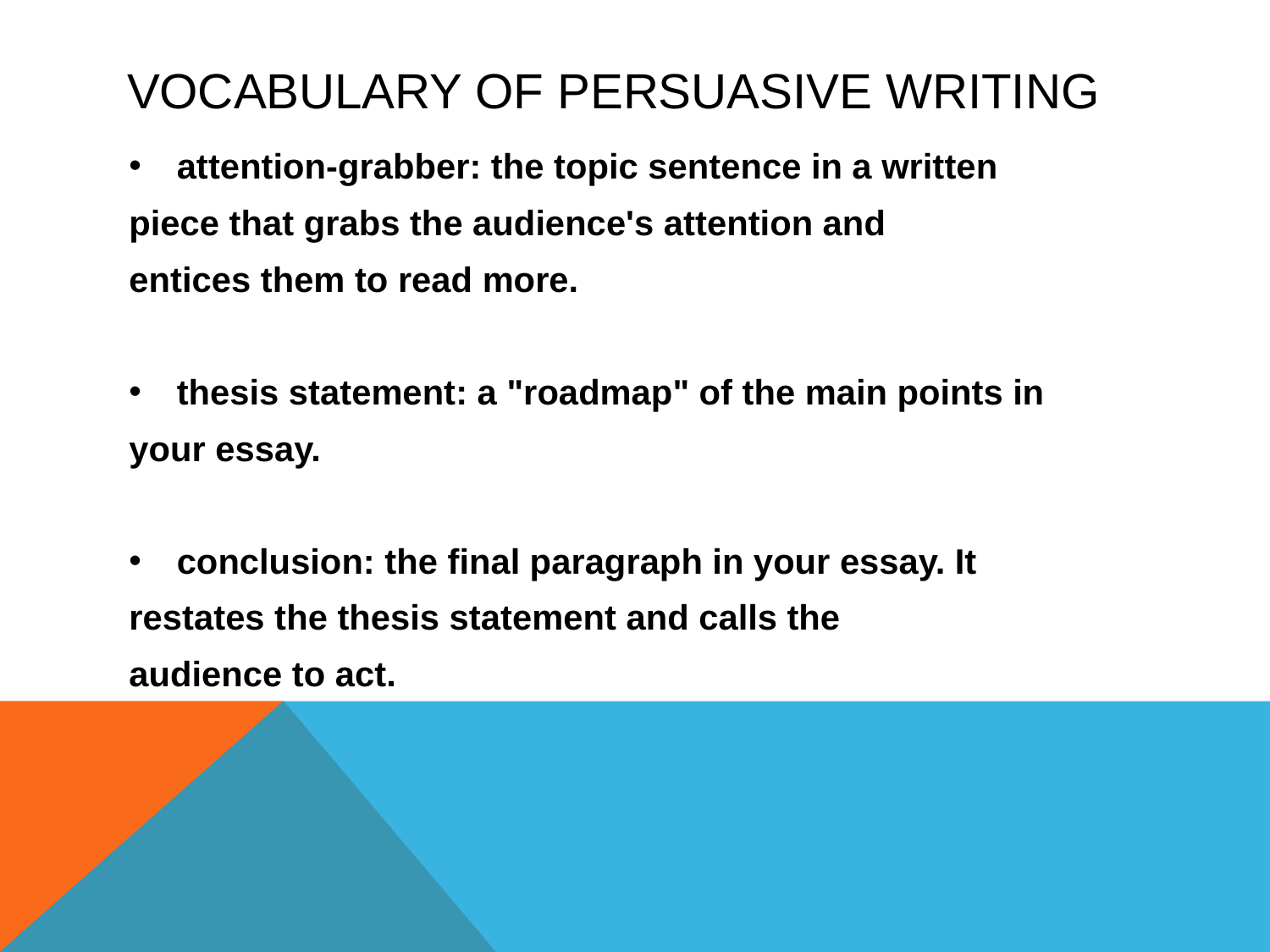

# Vocabulary of Persuasive Writing
attention-grabber: the topic sentence in a written
piece that grabs the audience's attention and
entices them to read more.

thesis statement: a "roadmap" of the main points in
your essay.

conclusion: the final paragraph in your essay. It
restates the thesis statement and calls the
audience to act.